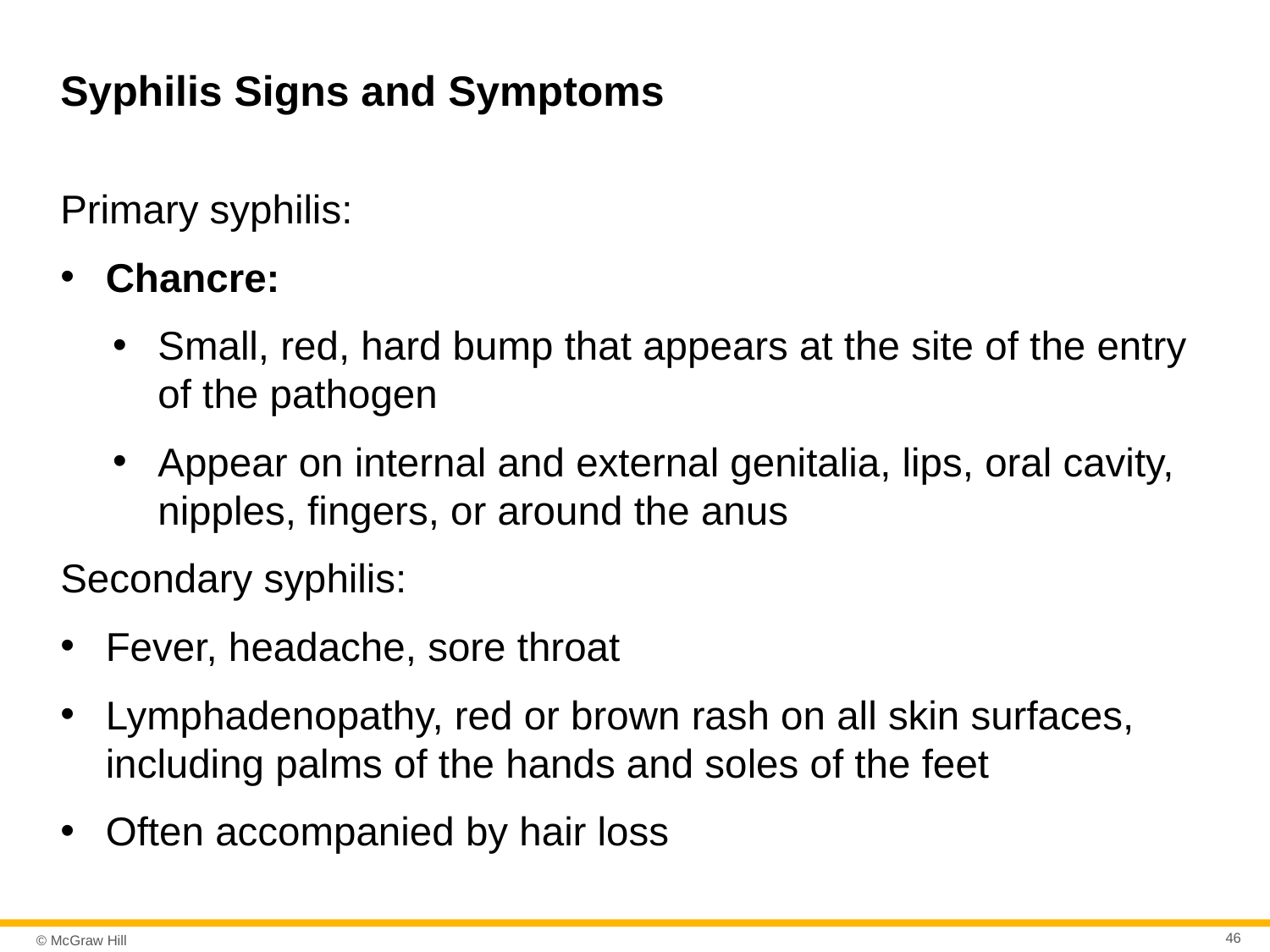

# Syphilis Signs and Symptoms
Primary syphilis:
Chancre:
Small, red, hard bump that appears at the site of the entry of the pathogen
Appear on internal and external genitalia, lips, oral cavity, nipples, fingers, or around the anus
Secondary syphilis:
Fever, headache, sore throat
Lymphadenopathy, red or brown rash on all skin surfaces, including palms of the hands and soles of the feet
Often accompanied by hair loss